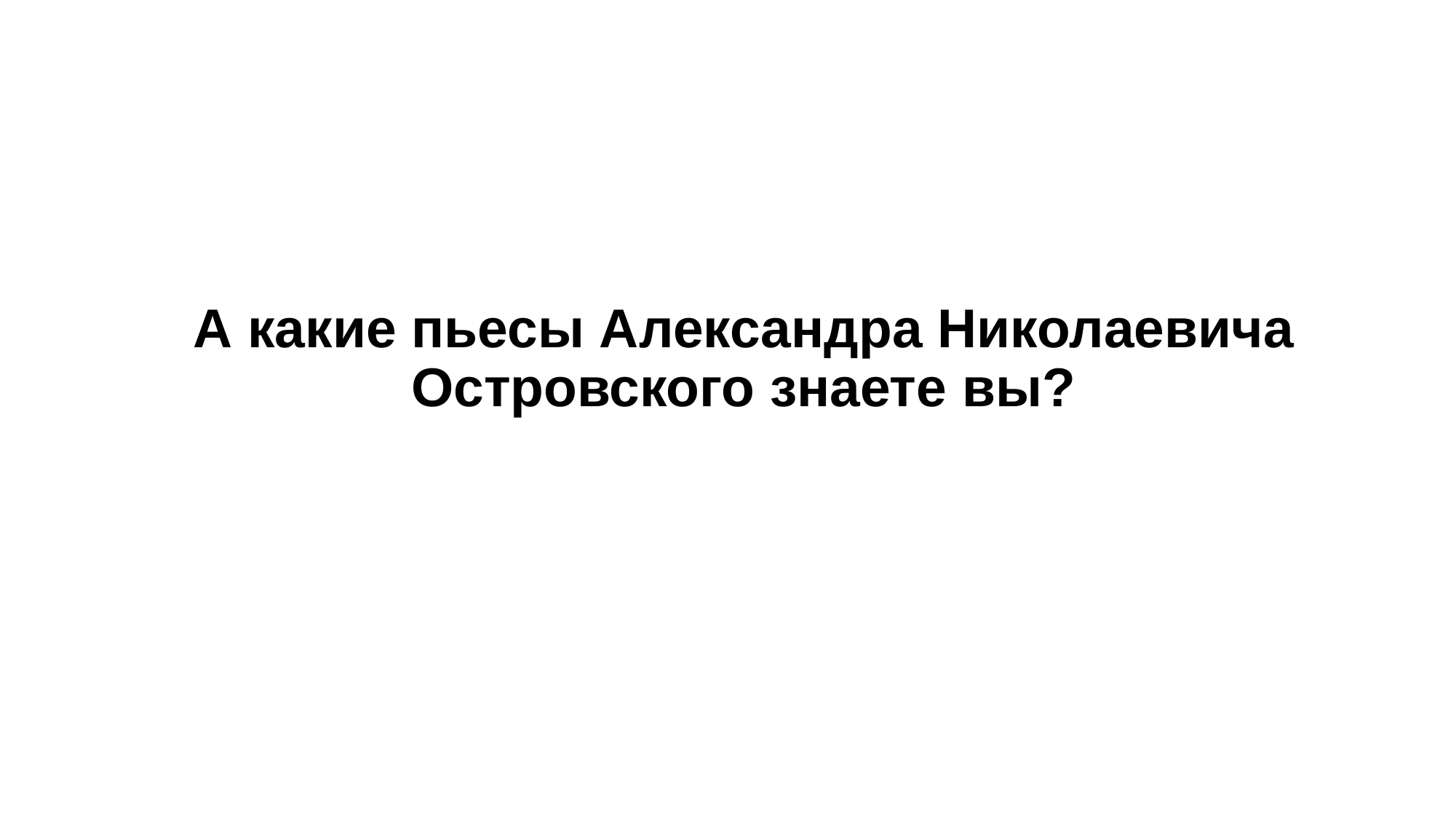

# А какие пьесы Александра Николаевича Островского знаете вы?